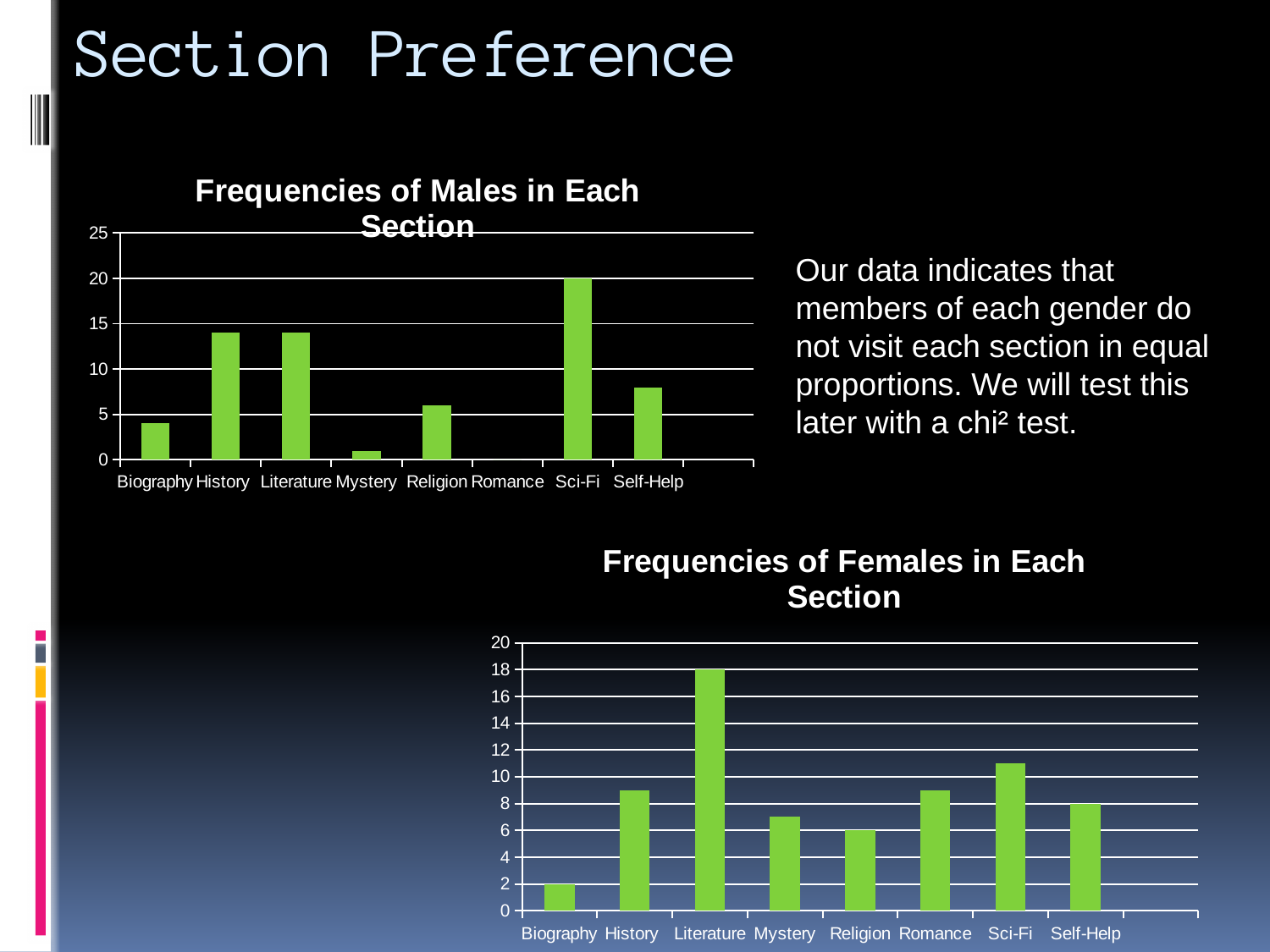

# Section Preference

### Chart: Frequencies of Males in Each Section

| Category | male |
|---|---|
| Biography | 4.0 |
| History  | 14.0 |
| Literature | 14.0 |
| Mystery | 1.0 |
| Religion | 6.0 |
| Romance | 0.0 |
| Sci-Fi | 20.0 |
| Self-Help | 8.0 |
Our data indicates that members of each gender do not visit each section in equal proportions. We will test this later with a chi² test.

### Chart: Frequencies of Females in Each Section

| Category | female |
|---|---|
| Biography | 2.0 |
| History  | 9.0 |
| Literature | 18.0 |
| Mystery | 7.0 |
| Religion | 6.0 |
| Romance | 9.0 |
| Sci-Fi | 11.0 |
| Self-Help | 8.0 |